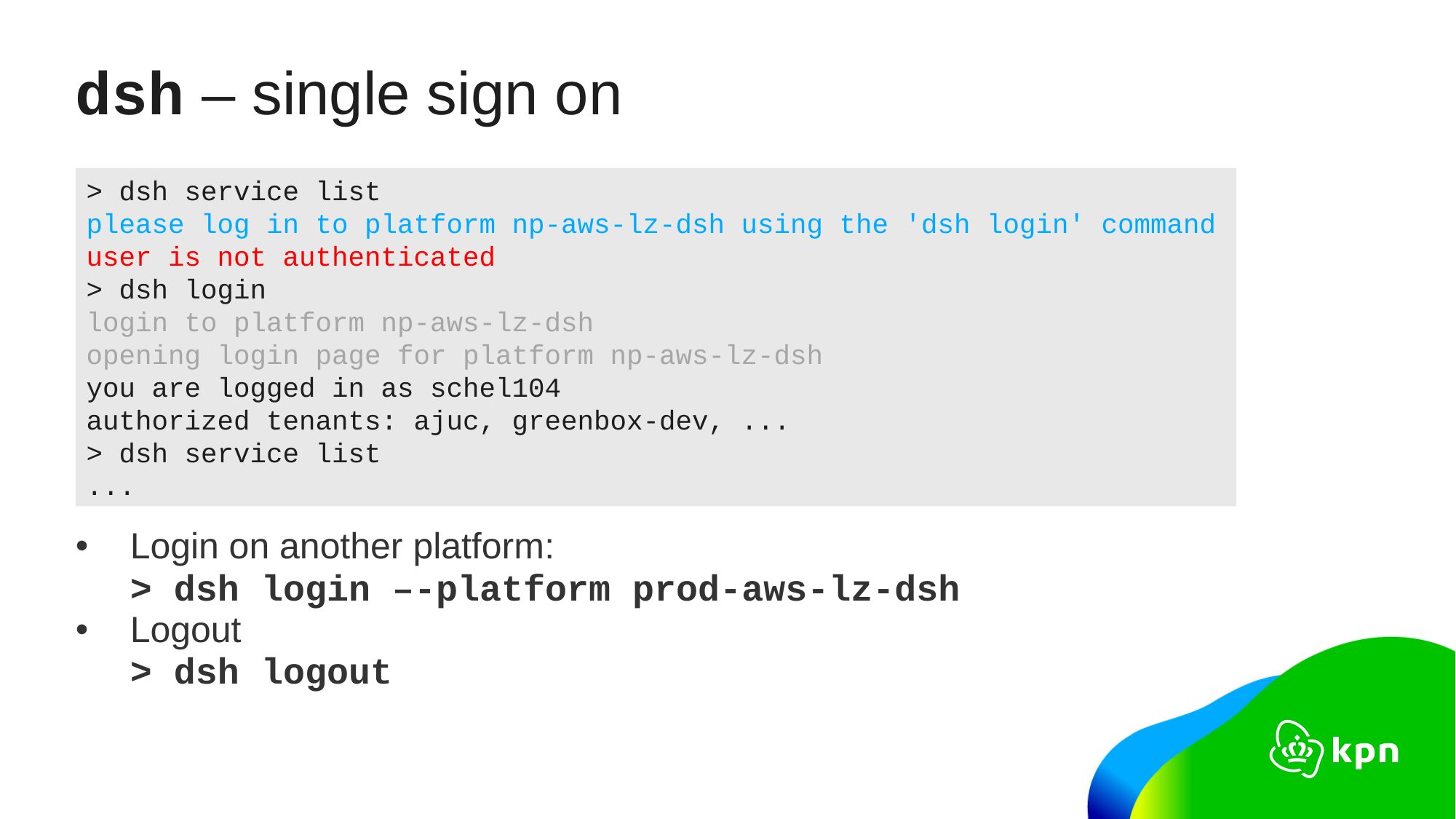

# dsh – single sign on
> dsh service list
please log in to platform np-aws-lz-dsh using the 'dsh login' command
user is not authenticated
> dsh login
login to platform np-aws-lz-dsh
opening login page for platform np-aws-lz-dsh
you are logged in as schel104
authorized tenants: ajuc, greenbox-dev, ...
> dsh service list
...
Login on another platform:
> dsh login –-platform prod-aws-lz-dsh
Logout
> dsh logout